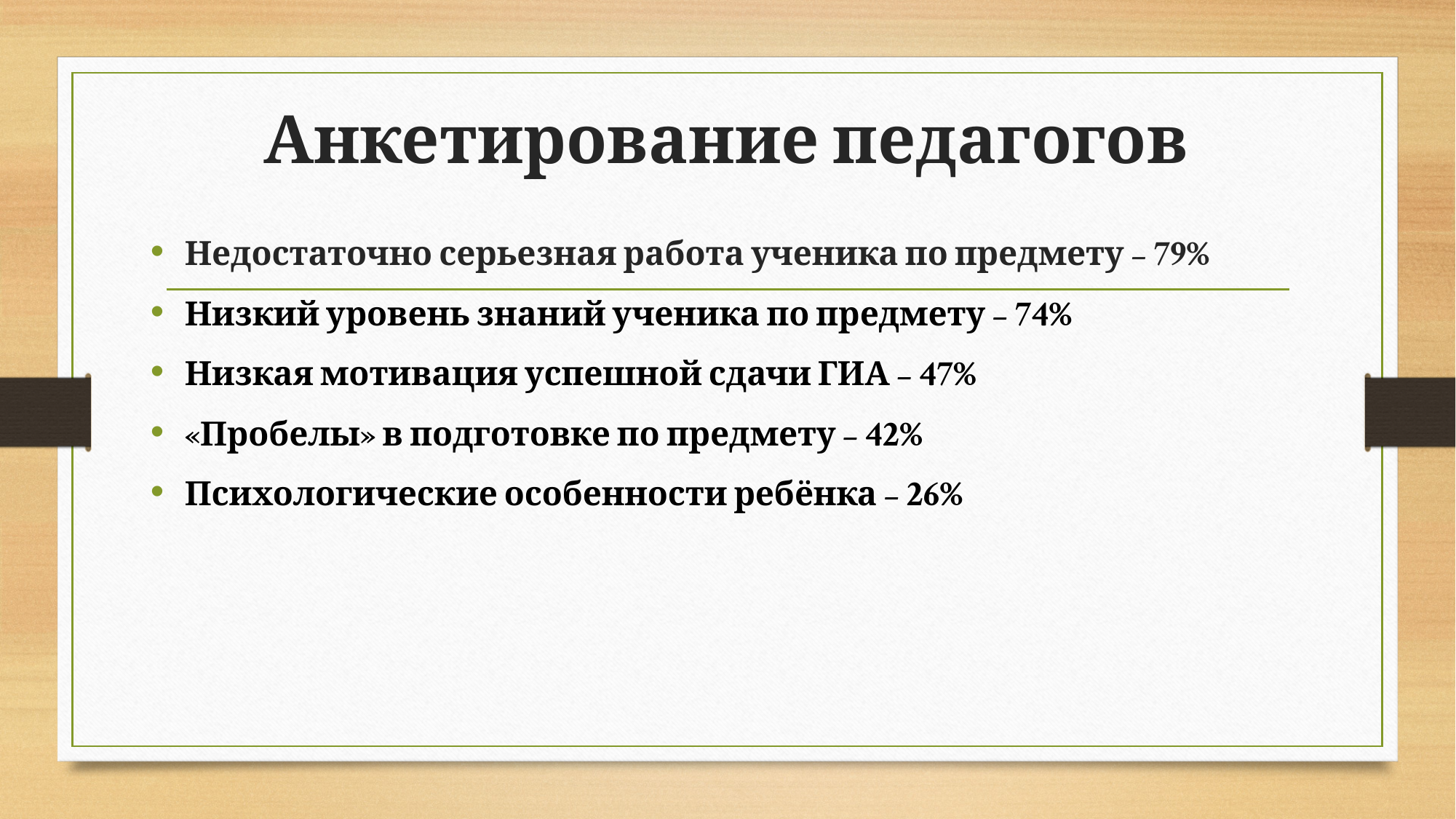

# Анкетирование педагогов
Недостаточно серьезная работа ученика по предмету – 79%
Низкий уровень знаний ученика по предмету – 74%
Низкая мотивация успешной сдачи ГИА – 47%
«Пробелы» в подготовке по предмету – 42%
Психологические особенности ребёнка – 26%